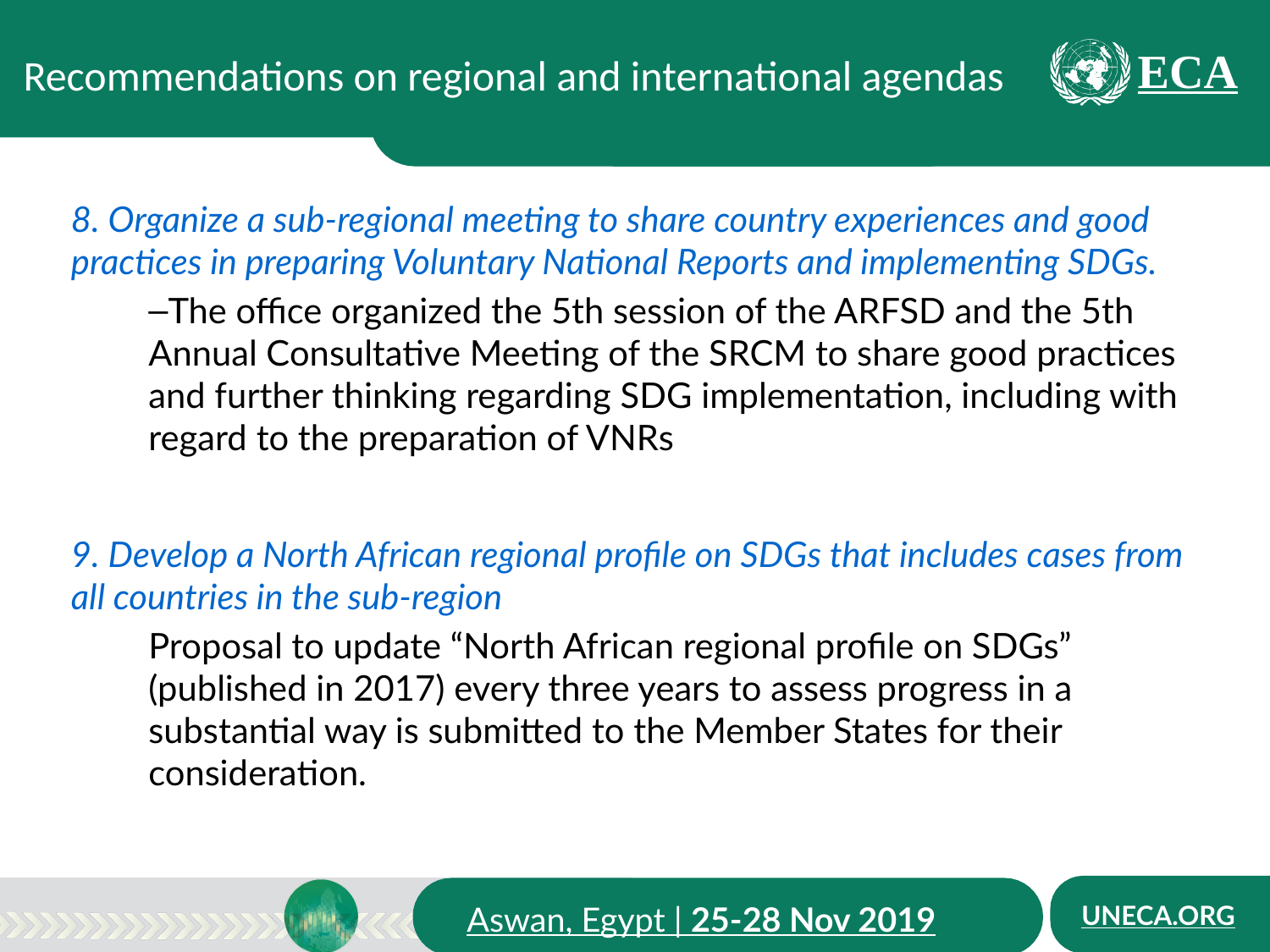

Recommendations on regional and international agendas
8. Organize a sub-regional meeting to share country experiences and good practices in preparing Voluntary National Reports and implementing SDGs.
The office organized the 5th session of the ARFSD and the 5th Annual Consultative Meeting of the SRCM to share good practices and further thinking regarding SDG implementation, including with regard to the preparation of VNRs

9. Develop a North African regional profile on SDGs that includes cases from all countries in the sub-region
Proposal to update “North African regional profile on SDGs” (published in 2017) every three years to assess progress in a substantial way is submitted to the Member States for their consideration.